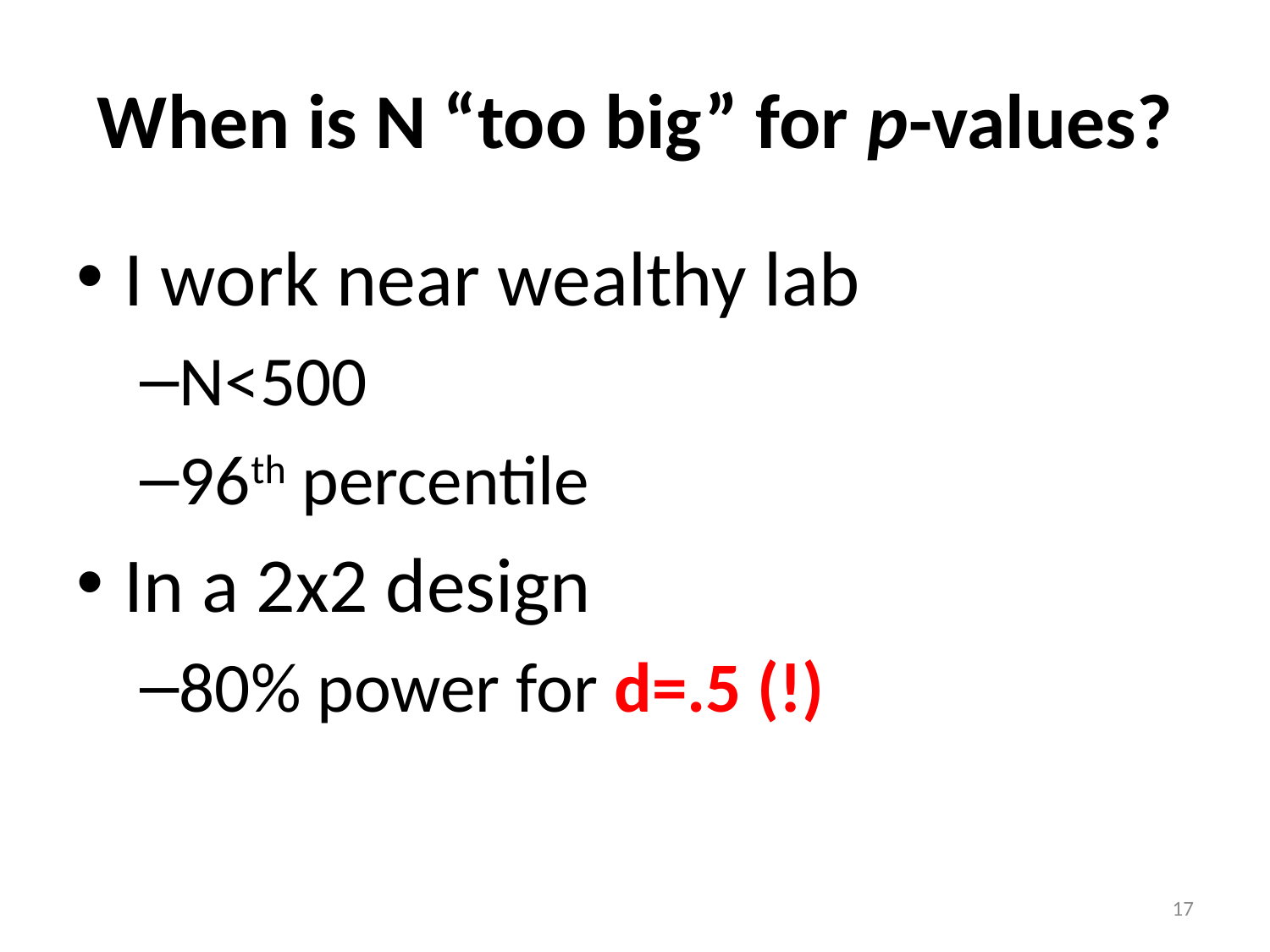

# When is N “too big” for p-values?
I work near wealthy lab
N<500
96th percentile
In a 2x2 design
80% power for d=.5 (!)

17